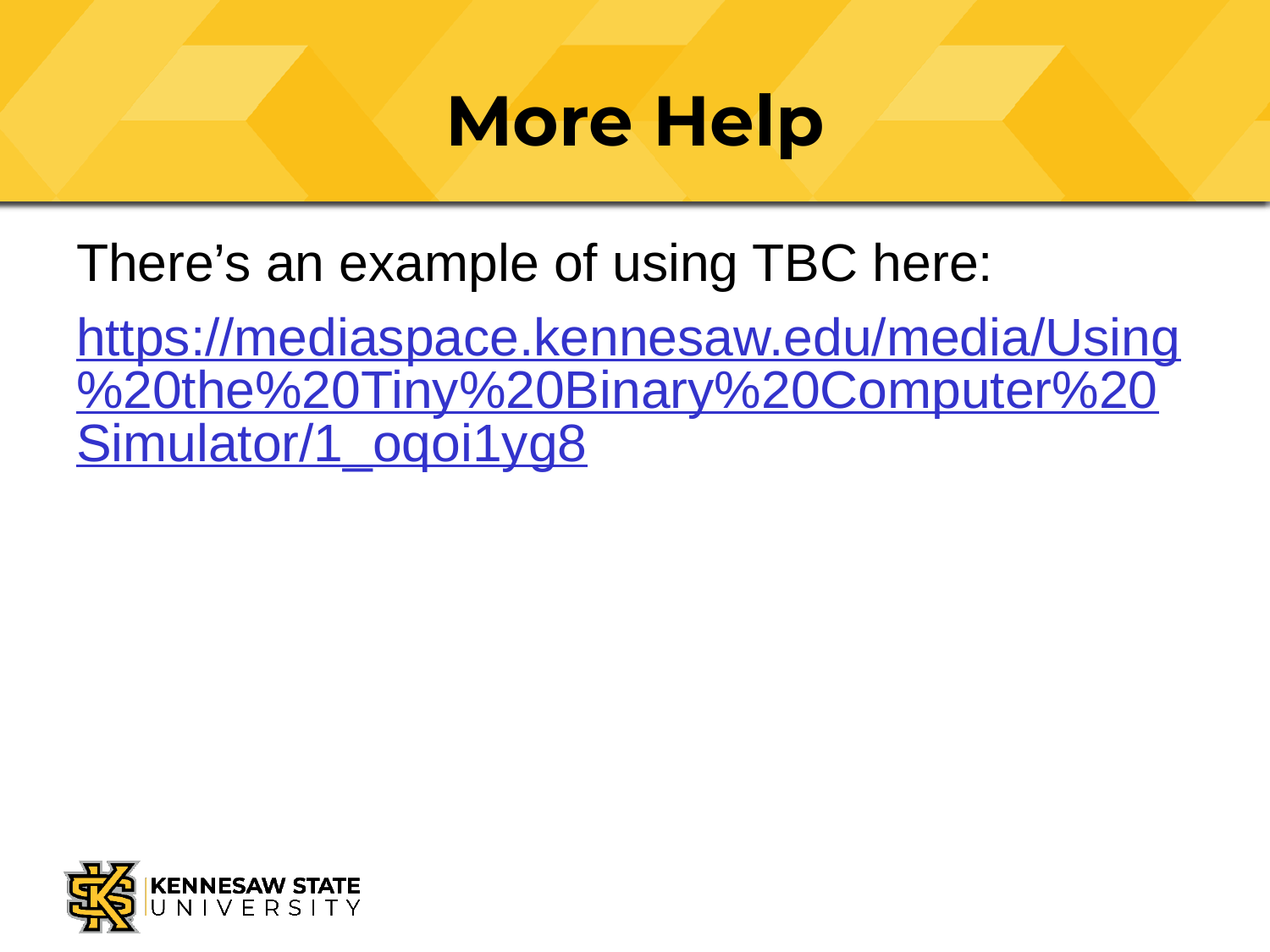

# More Help
There’s an example of using TBC here:
https://mediaspace.kennesaw.edu/media/Using%20the%20Tiny%20Binary%20Computer%20Simulator/1_oqoi1yg8